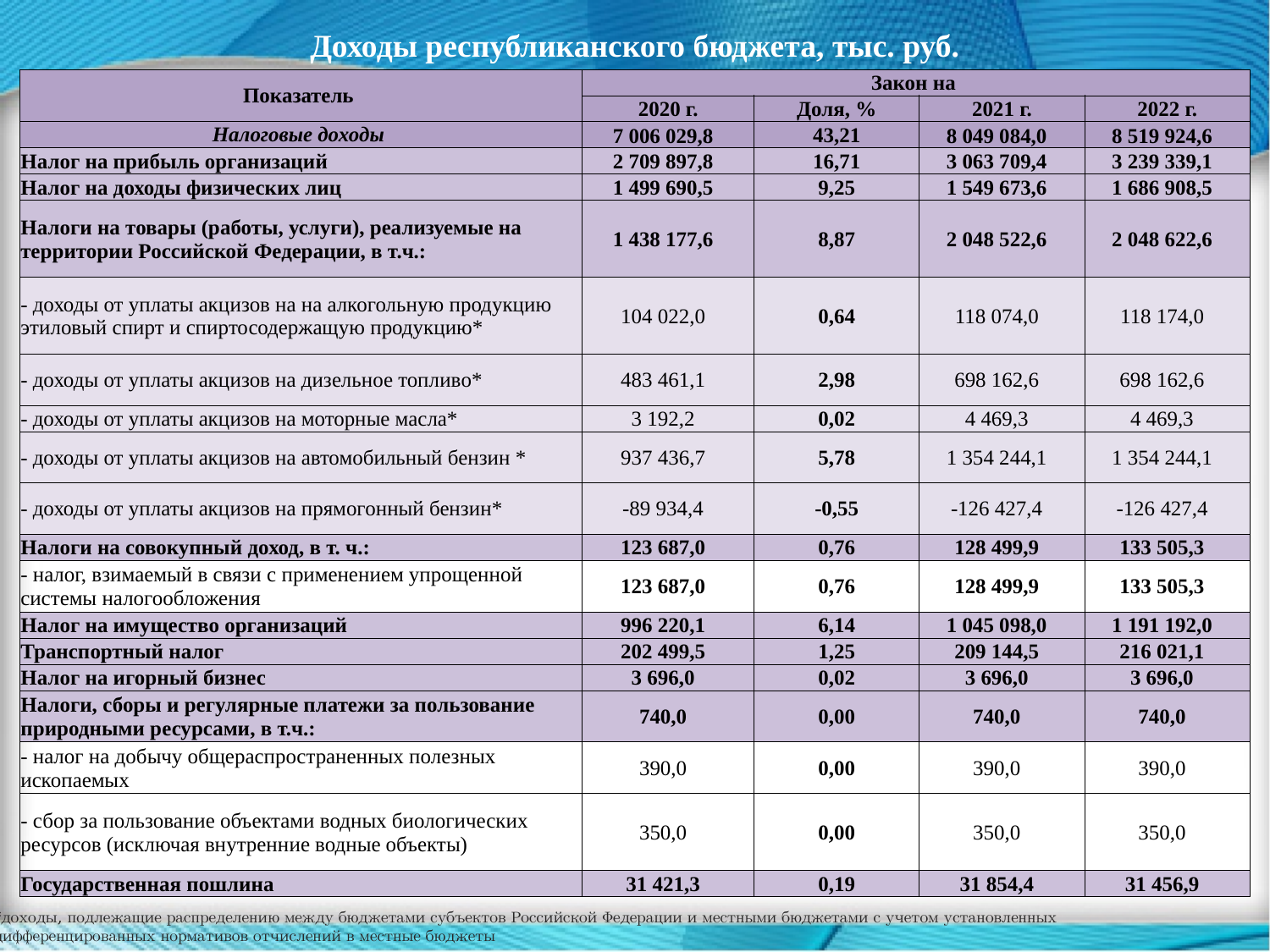

Доходы республиканского бюджета, тыс. руб.
| Показатель | Закон на |  |  |  |
| --- | --- | --- | --- | --- |
|  | 2020 г. | Доля, % | 2021 г. | 2022 г. |
| Налоговые доходы | 7 006 029,8 | 43,21 | 8 049 084,0 | 8 519 924,6 |
| Налог на прибыль организаций | 2 709 897,8 | 16,71 | 3 063 709,4 | 3 239 339,1 |
| Налог на доходы физических лиц | 1 499 690,5 | 9,25 | 1 549 673,6 | 1 686 908,5 |
| Налоги на товары (работы, услуги), реализуемые на территории Российской Федерации, в т.ч.: | 1 438 177,6 | 8,87 | 2 048 522,6 | 2 048 622,6 |
| - доходы от уплаты акцизов на на алкогольную продукцию этиловый спирт и спиртосодержащую продукцию\* | 104 022,0 | 0,64 | 118 074,0 | 118 174,0 |
| - доходы от уплаты акцизов на дизельное топливо\* | 483 461,1 | 2,98 | 698 162,6 | 698 162,6 |
| - доходы от уплаты акцизов на моторные масла\* | 3 192,2 | 0,02 | 4 469,3 | 4 469,3 |
| - доходы от уплаты акцизов на автомобильный бензин \* | 937 436,7 | 5,78 | 1 354 244,1 | 1 354 244,1 |
| - доходы от уплаты акцизов на прямогонный бензин\* | -89 934,4 | -0,55 | -126 427,4 | -126 427,4 |
| Налоги на совокупный доход, в т. ч.: | 123 687,0 | 0,76 | 128 499,9 | 133 505,3 |
| - налог, взимаемый в связи с применением упрощенной системы налогообложения | 123 687,0 | 0,76 | 128 499,9 | 133 505,3 |
| Налог на имущество организаций | 996 220,1 | 6,14 | 1 045 098,0 | 1 191 192,0 |
| Транспортный налог | 202 499,5 | 1,25 | 209 144,5 | 216 021,1 |
| Налог на игорный бизнес | 3 696,0 | 0,02 | 3 696,0 | 3 696,0 |
| Налоги, сборы и регулярные платежи за пользование природными ресурсами, в т.ч.: | 740,0 | 0,00 | 740,0 | 740,0 |
| - налог на добычу общераспространенных полезных ископаемых | 390,0 | 0,00 | 390,0 | 390,0 |
| - сбор за пользование объектами водных биологических ресурсов (исключая внутренние водные объекты) | 350,0 | 0,00 | 350,0 | 350,0 |
| Государственная пошлина | 31 421,3 | 0,19 | 31 854,4 | 31 456,9 |
*доходы, подлежащие распределению между бюджетами субъектов Российской Федерации и местными бюджетами с учетом установленных
дифференцированных нормативов отчислений в местные бюджеты